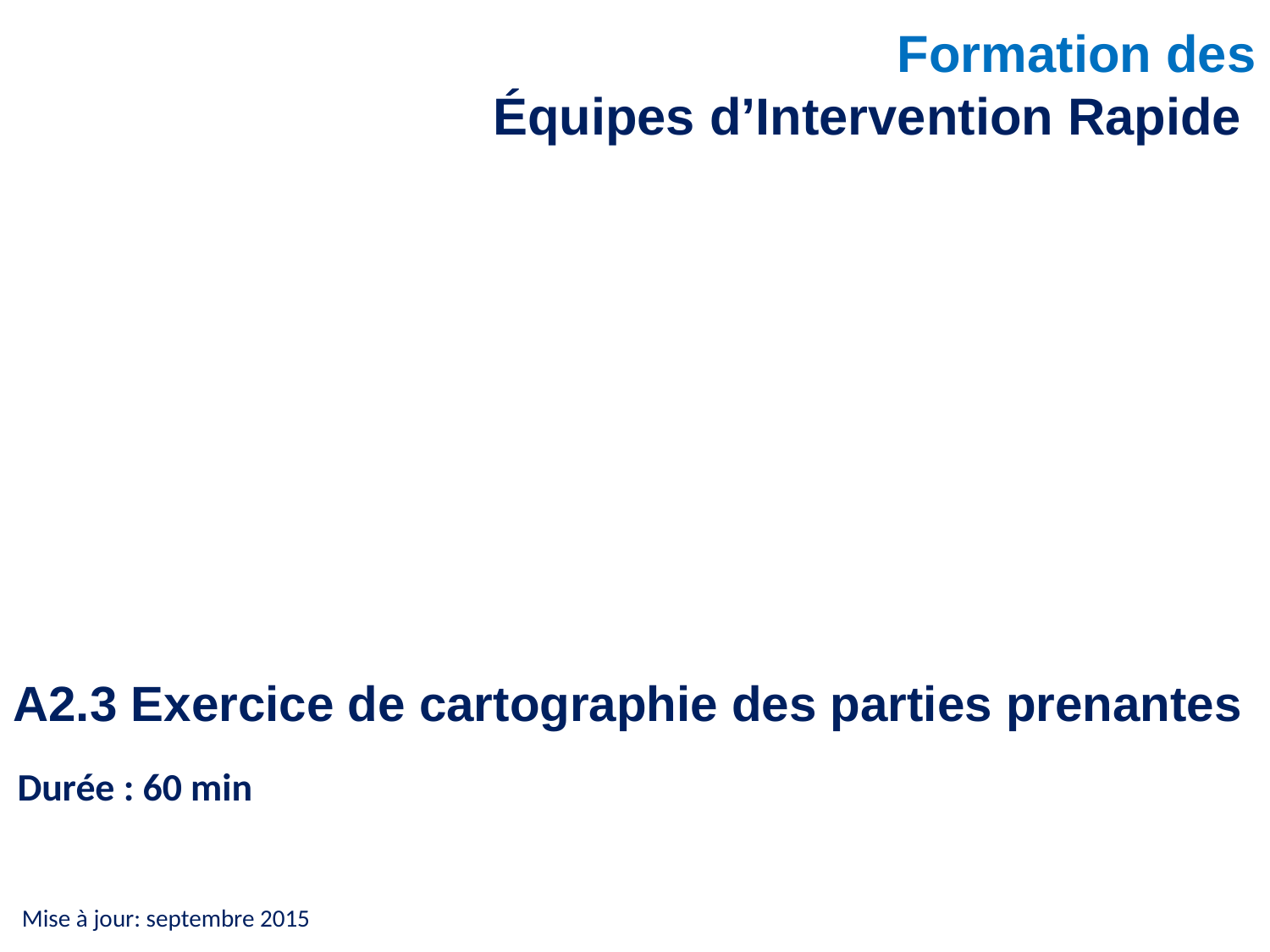

Formation des
Équipes d’Intervention Rapide
A2.3 Exercice de cartographie des parties prenantes

Durée : 60 min
Mise à jour: septembre 2015